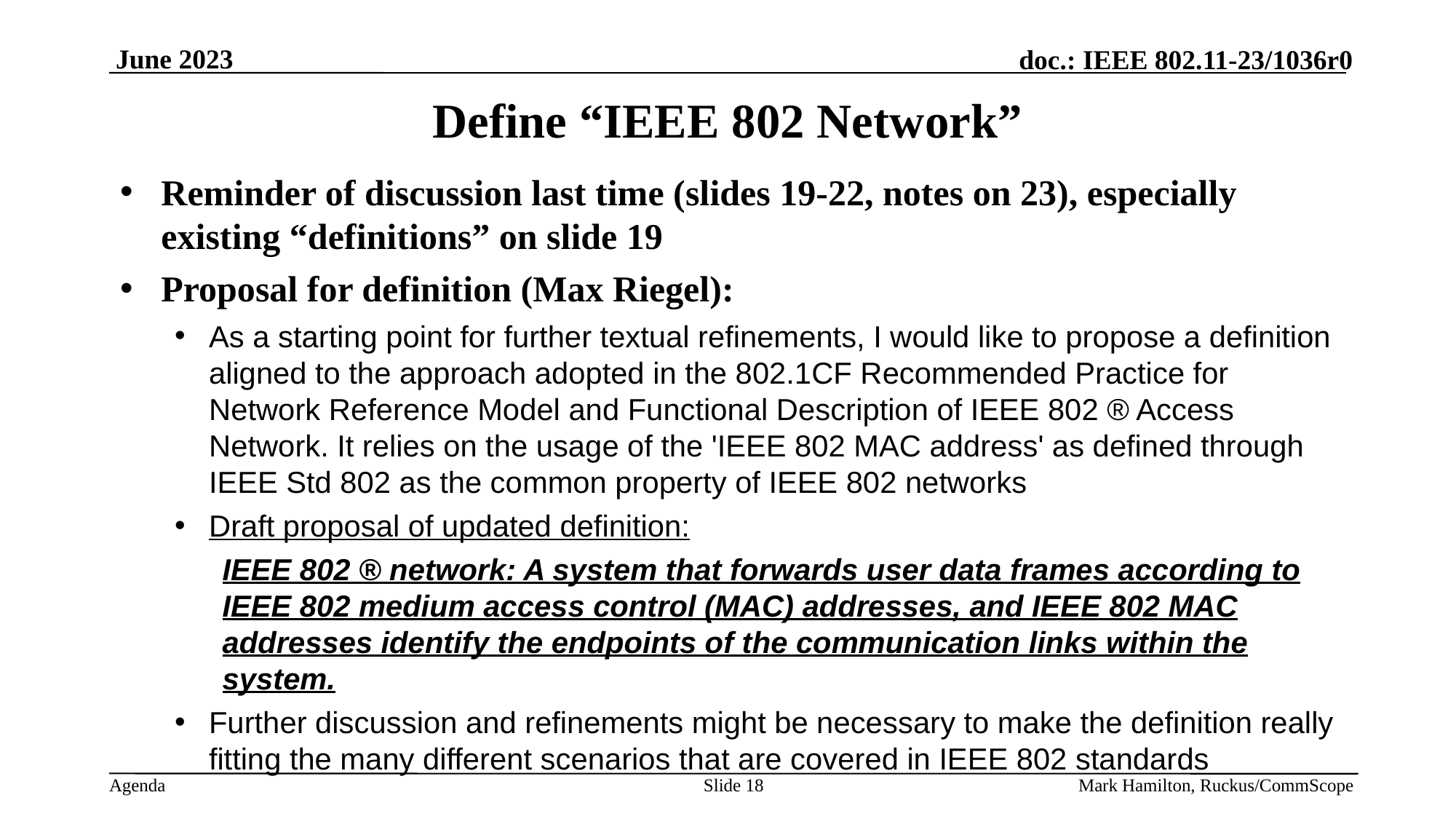

# Define “IEEE 802 Network”
Reminder of discussion last time (slides 19-22, notes on 23), especially existing “definitions” on slide 19
Proposal for definition (Max Riegel):
As a starting point for further textual refinements, I would like to propose a definition aligned to the approach adopted in the 802.1CF Recommended Practice for Network Reference Model and Functional Description of IEEE 802 ® Access Network. It relies on the usage of the 'IEEE 802 MAC address' as defined through IEEE Std 802 as the common property of IEEE 802 networks
Draft proposal of updated definition:
IEEE 802 ® network: A system that forwards user data frames according to IEEE 802 medium access control (MAC) addresses, and IEEE 802 MAC addresses identify the endpoints of the communication links within the system.
Further discussion and refinements might be necessary to make the definition really fitting the many different scenarios that are covered in IEEE 802 standards
Slide 18